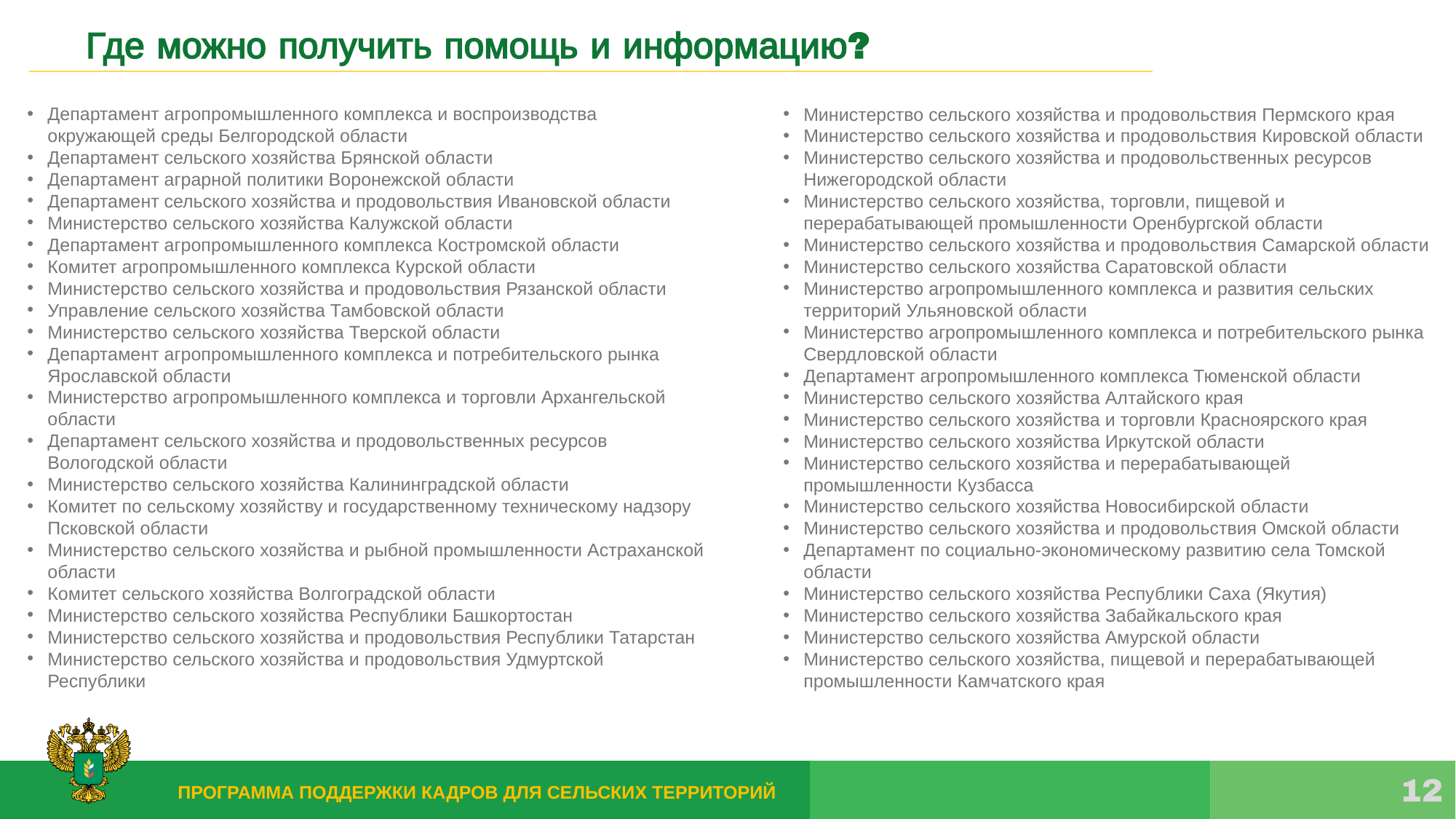

Где можно получить помощь и информацию?
Департамент агропромышленного комплекса и воспроизводства окружающей среды Белгородской области
Департамент сельского хозяйства Брянской области
Департамент аграрной политики Воронежской области
Департамент сельского хозяйства и продовольствия Ивановской области
Министерство сельского хозяйства Калужской области
Департамент агропромышленного комплекса Костромской области
Комитет агропромышленного комплекса Курской области
Министерство сельского хозяйства и продовольствия Рязанской области
Управление сельского хозяйства Тамбовской области
Министерство сельского хозяйства Тверской области
Департамент агропромышленного комплекса и потребительского рынка Ярославской области
Министерство агропромышленного комплекса и торговли Архангельской области
Департамент сельского хозяйства и продовольственных ресурсов Вологодской области
Министерство сельского хозяйства Калининградской области
Комитет по сельскому хозяйству и государственному техническому надзору Псковской области
Министерство сельского хозяйства и рыбной промышленности Астраханской области
Комитет сельского хозяйства Волгоградской области
Министерство сельского хозяйства Республики Башкортостан
Министерство сельского хозяйства и продовольствия Республики Татарстан
Министерство сельского хозяйства и продовольствия Удмуртской Республики
Министерство сельского хозяйства и продовольствия Пермского края
Министерство сельского хозяйства и продовольствия Кировской области
Министерство сельского хозяйства и продовольственных ресурсов Нижегородской области
Министерство сельского хозяйства, торговли, пищевой и перерабатывающей промышленности Оренбургской области
Министерство сельского хозяйства и продовольствия Самарской области
Министерство сельского хозяйства Саратовской области
Министерство агропромышленного комплекса и развития сельских территорий Ульяновской области
Министерство агропромышленного комплекса и потребительского рынка Свердловской области
Департамент агропромышленного комплекса Тюменской области
Министерство сельского хозяйства Алтайского края
Министерство сельского хозяйства и торговли Красноярского края
Министерство сельского хозяйства Иркутской области
Министерство сельского хозяйства и перерабатывающей промышленности Кузбасса
Министерство сельского хозяйства Новосибирской области
Министерство сельского хозяйства и продовольствия Омской области
Департамент по социально-экономическому развитию села Томской области
Министерство сельского хозяйства Республики Саха (Якутия)
Министерство сельского хозяйства Забайкальского края
Министерство сельского хозяйства Амурской области
Министерство сельского хозяйства, пищевой и перерабатывающей промышленности Камчатского края
12
ПРОГРАММА ПОДДЕРЖКИ КАДРОВ ДЛЯ СЕЛЬСКИХ ТЕРРИТОРИЙ